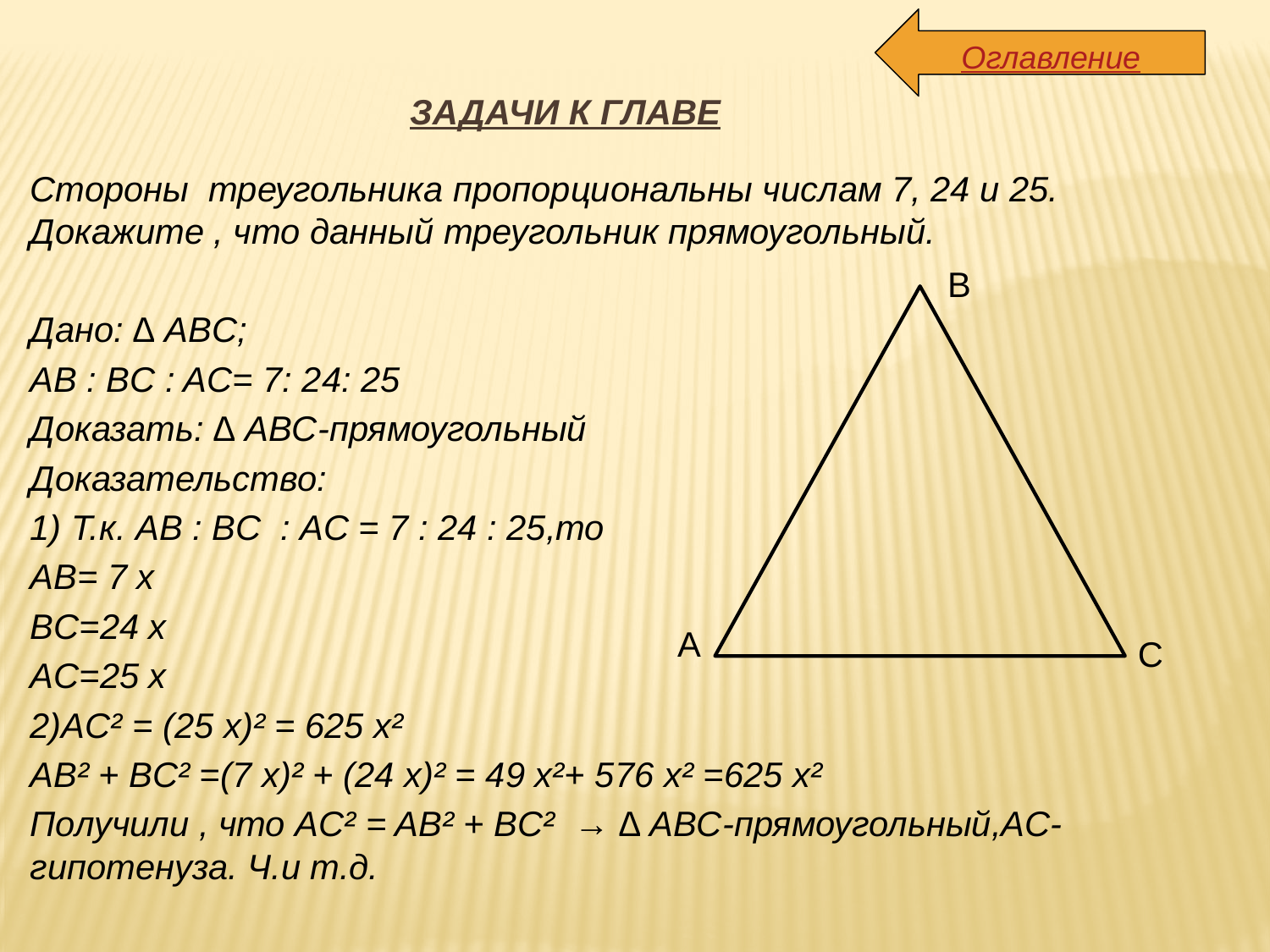

Оглавление
# ЗАДАЧИ К ГЛАВЕ
Стороны  треугольника пропорциональны числам 7, 24 и 25. Докажите , что данный треугольник прямоугольный.

Дано: ∆ ABC;
AB : BC : AC= 7: 24: 25
Доказать: ∆ ABC-прямоугольный
Доказательство:
1) Т.к. AB : BC  : AC = 7 : 24 : 25,то
AB= 7 x
BC=24 x
AC=25 x
2)AC² = (25 x)² = 625 x²
AB² + BC² =(7 x)² + (24 x)² = 49 x²+ 576 x² =625 x²
Получили , что AC² = AB² + BC²  → ∆ ABC-прямоугольный,AC-гипотенуза. Ч.и т.д.

B

A
C